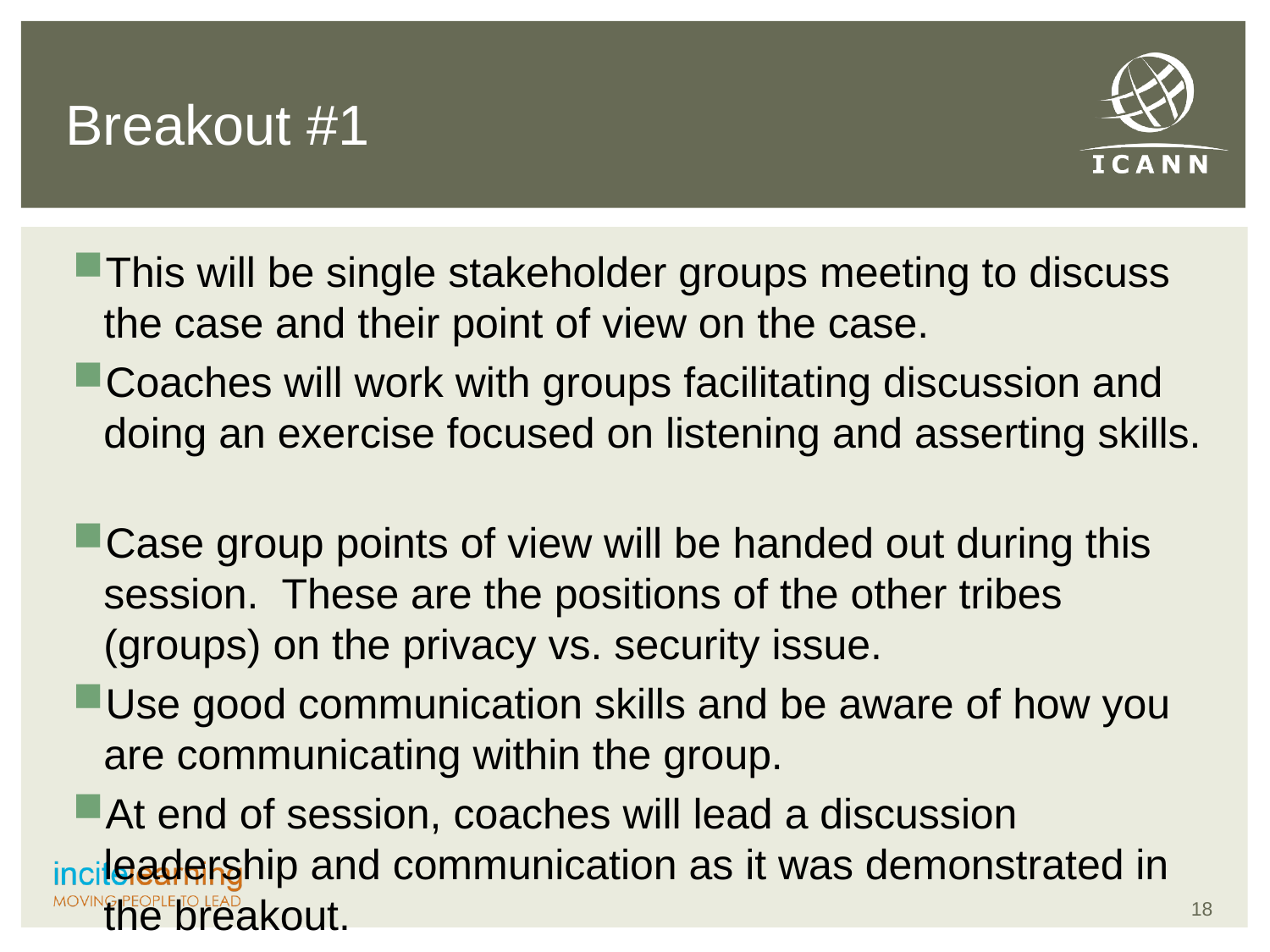

# Breakout #1
This will be single stakeholder groups meeting to discuss the case and their point of view on the case.
Coaches will work with groups facilitating discussion and doing an exercise focused on listening and asserting skills.
Case group points of view will be handed out during this session.  These are the positions of the other tribes (groups) on the privacy vs. security issue.
Use good communication skills and be aware of how you are communicating within the group.
At end of session, coaches will lead a discussion leadership and communication as it was demonstrated in the breakout.
18